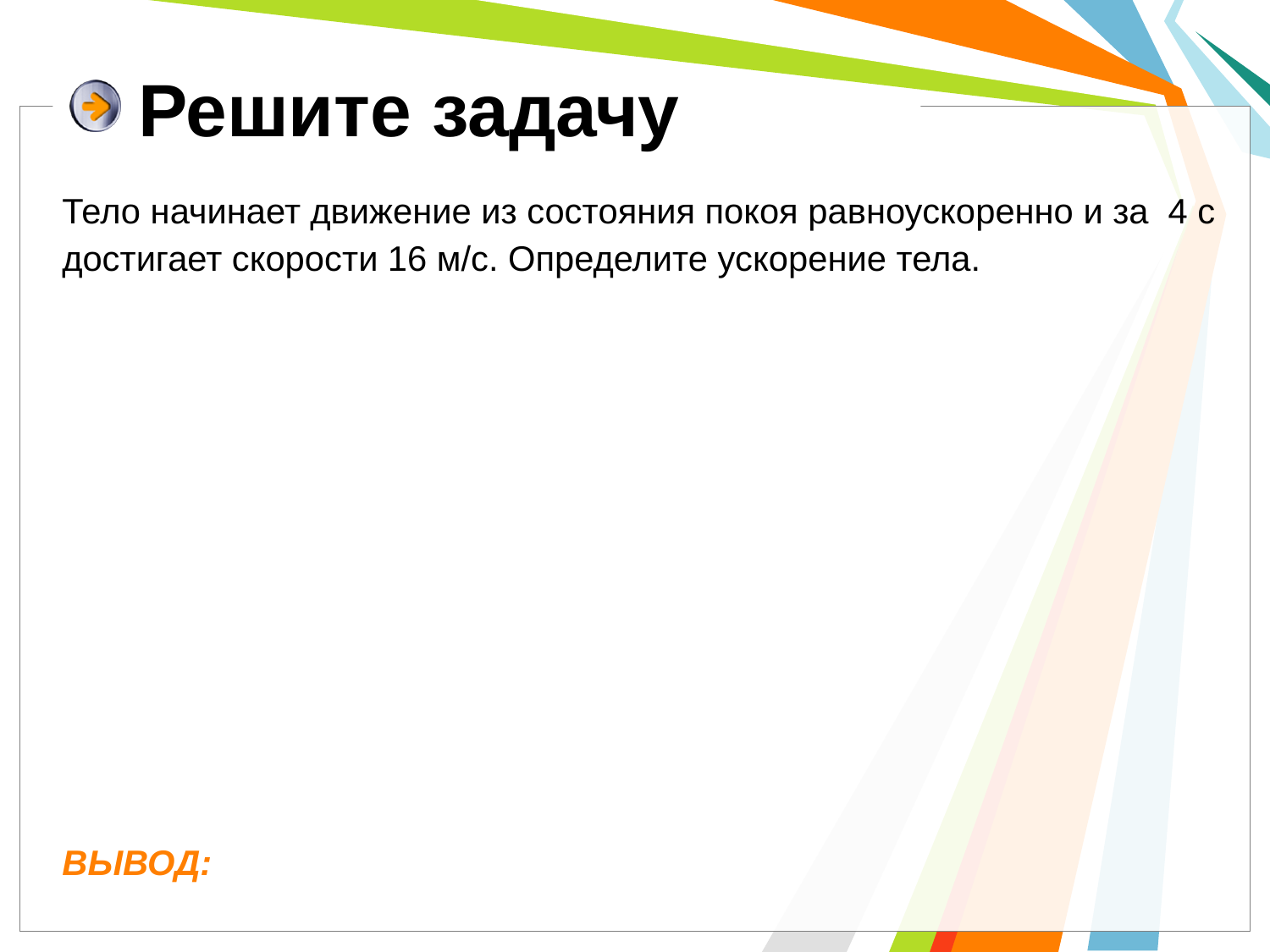

# Решите задачу
Тело начинает движение из состояния покоя равноускоренно и за  4 с достигает скорости 16 м/с. Определите ускорение тела.

ВЫВОД: